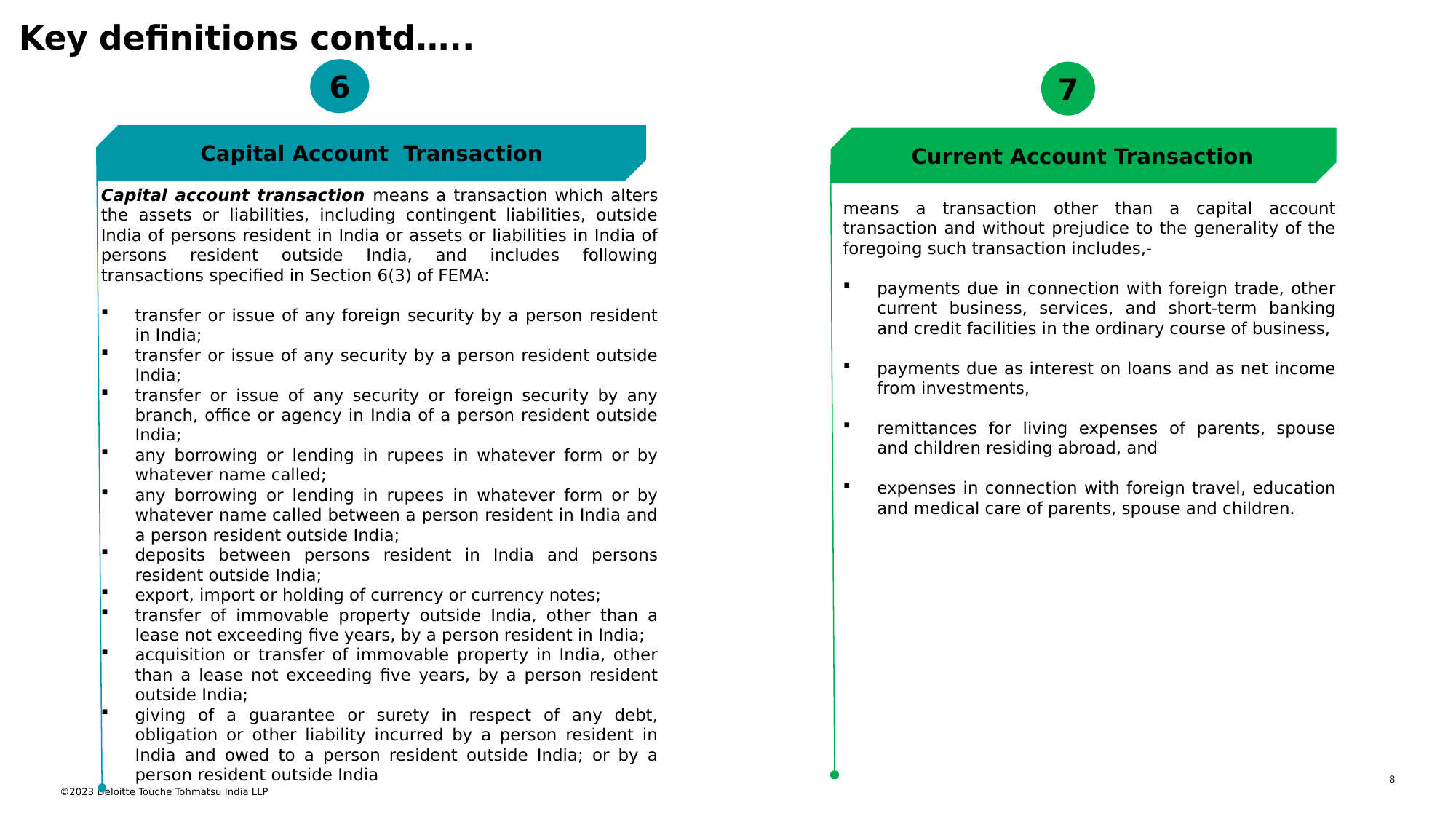

# Key definitions contd…..
6
7
      Capital Account  Transaction
Current Account Transaction
Capital account transaction means a transaction which alters the assets or liabilities, including contingent liabilities, outside India of persons resident in India or assets or liabilities in India of persons resident outside India, and includes following transactions specified in Section 6(3) of FEMA:

transfer or issue of any foreign security by a person resident in India;
transfer or issue of any security by a person resident outside India;
transfer or issue of any security or foreign security by any branch, office or agency in India of a person resident outside India;
any borrowing or lending in rupees in whatever form or by whatever name called;
any borrowing or lending in rupees in whatever form or by whatever name called between a person resident in India and a person resident outside India;
deposits between persons resident in India and persons resident outside India;
export, import or holding of currency or currency notes;
transfer of immovable property outside India, other than a lease not exceeding five years, by a person resident in India;
acquisition or transfer of immovable property in India, other than a lease not exceeding five years, by a person resident outside India;
giving of a guarantee or surety in respect of any debt, obligation or other liability incurred by a person resident in India and owed to a person resident outside India; or by a person resident outside India

means a transaction other than a capital account transaction and without prejudice to the generality of the foregoing such transaction includes,-

payments due in connection with foreign trade, other current business, services, and short-term banking and credit facilities in the ordinary course of business,

payments due as interest on loans and as net income from investments,

remittances for living expenses of parents, spouse and children residing abroad, and

expenses in connection with foreign travel, education and medical care of parents, spouse and children.